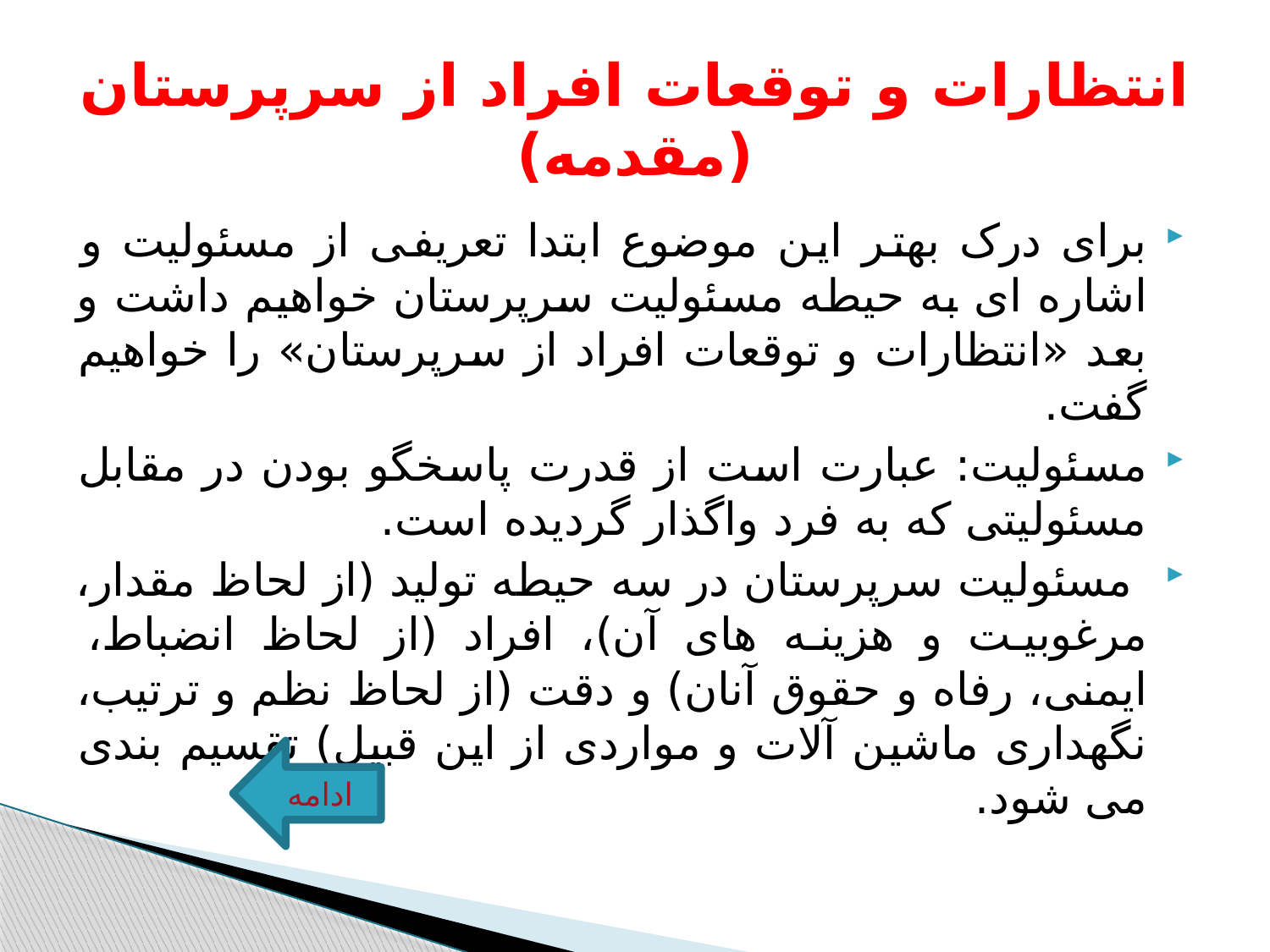

# انتظارات و توقعات افراد از سرپرستان (مقدمه)
برای درک بهتر این موضوع ابتدا تعریفی از مسئولیت و اشاره ای به حیطه مسئولیت سرپرستان خواهیم داشت و بعد «انتظارات و توقعات افراد از سرپرستان» را خواهیم گفت.
مسئولیت: عبارت است از قدرت پاسخگو بودن در مقابل مسئولیتی که به فرد واگذار گردیده است.
 مسئولیت سرپرستان در سه حیطه تولید (از لحاظ مقدار، مرغوبیت و هزینه های آن)، افراد (از لحاظ انضباط، ایمنی، رفاه و حقوق آنان) و دقت (از لحاظ نظم و ترتیب، نگهداری ماشین آلات و مواردی از این قبیل) تقسیم بندی می شود.
ادامه